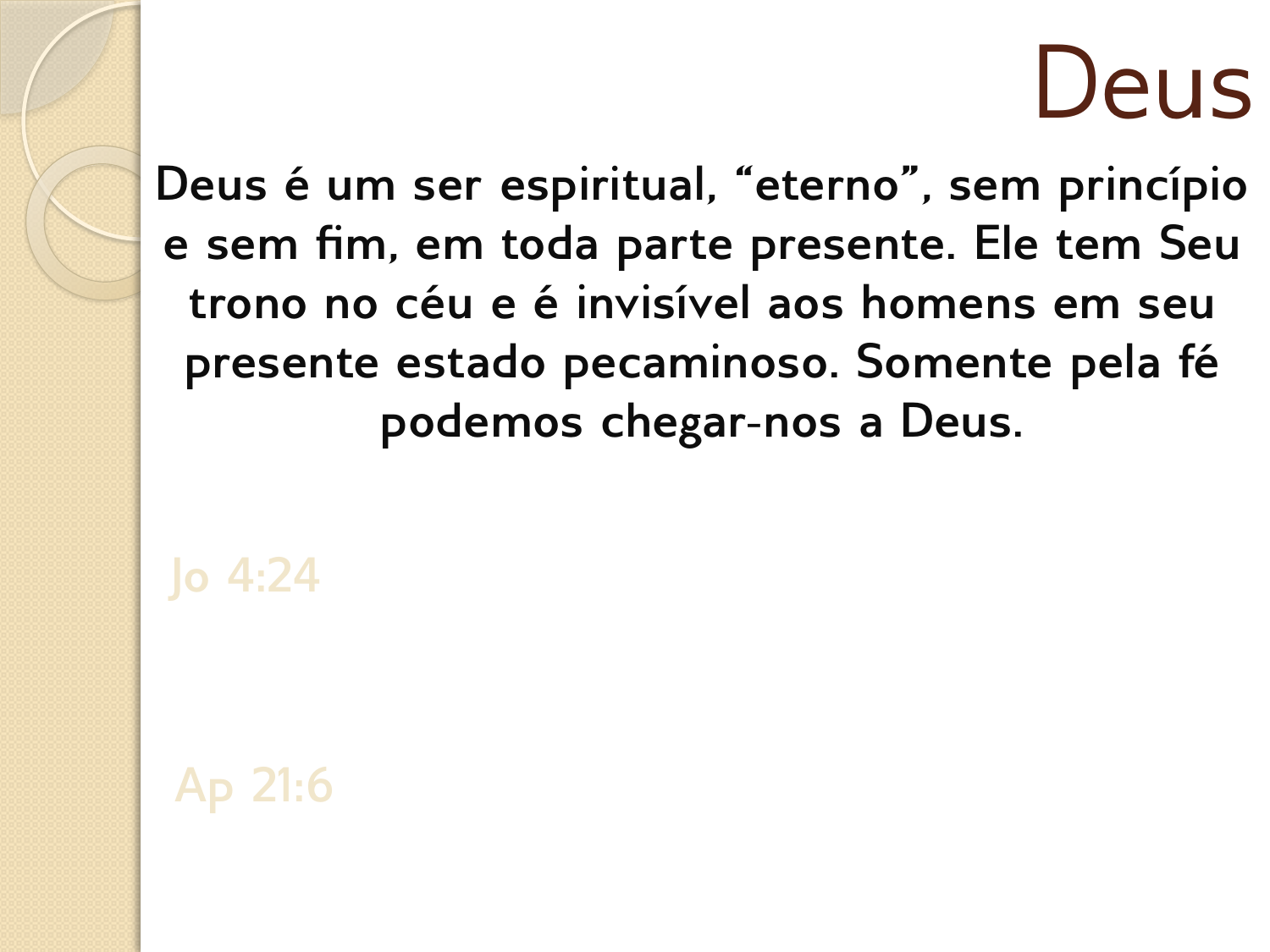

# Deus
Deus é um ser espiritual, “eterno”, sem princípio e sem fim, em toda parte presente. Ele tem Seu trono no céu e é invisível aos homens em seu presente estado pecaminoso. Somente pela fé podemos chegar-nos a Deus.
Jo 4:24
Ap 21:6